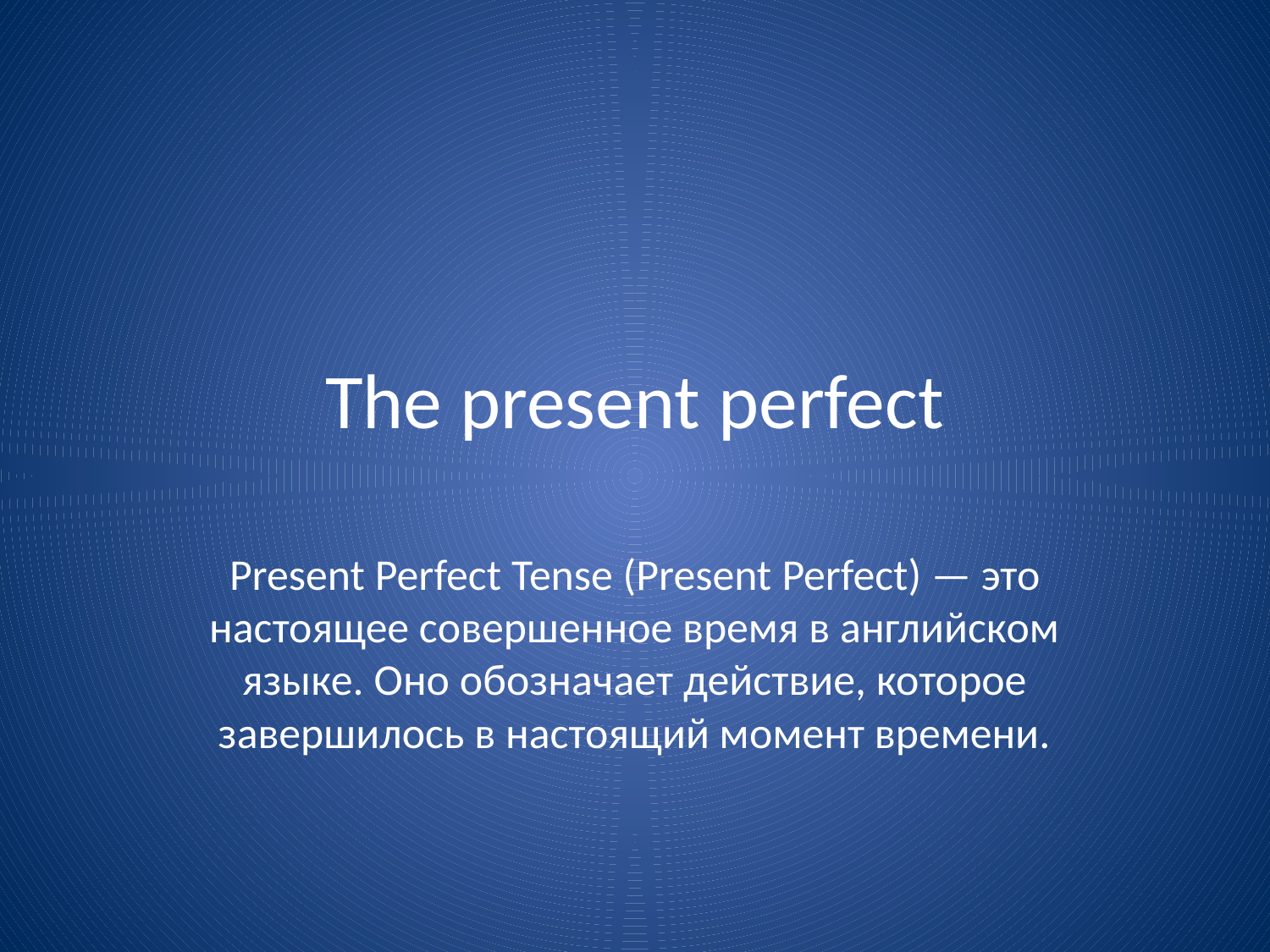

# The present perfect
Present Perfect Tense (Present Perfect) — это настоящее совершенное время в английском языке. Оно обозначает действие, которое завершилось в настоящий момент времени.